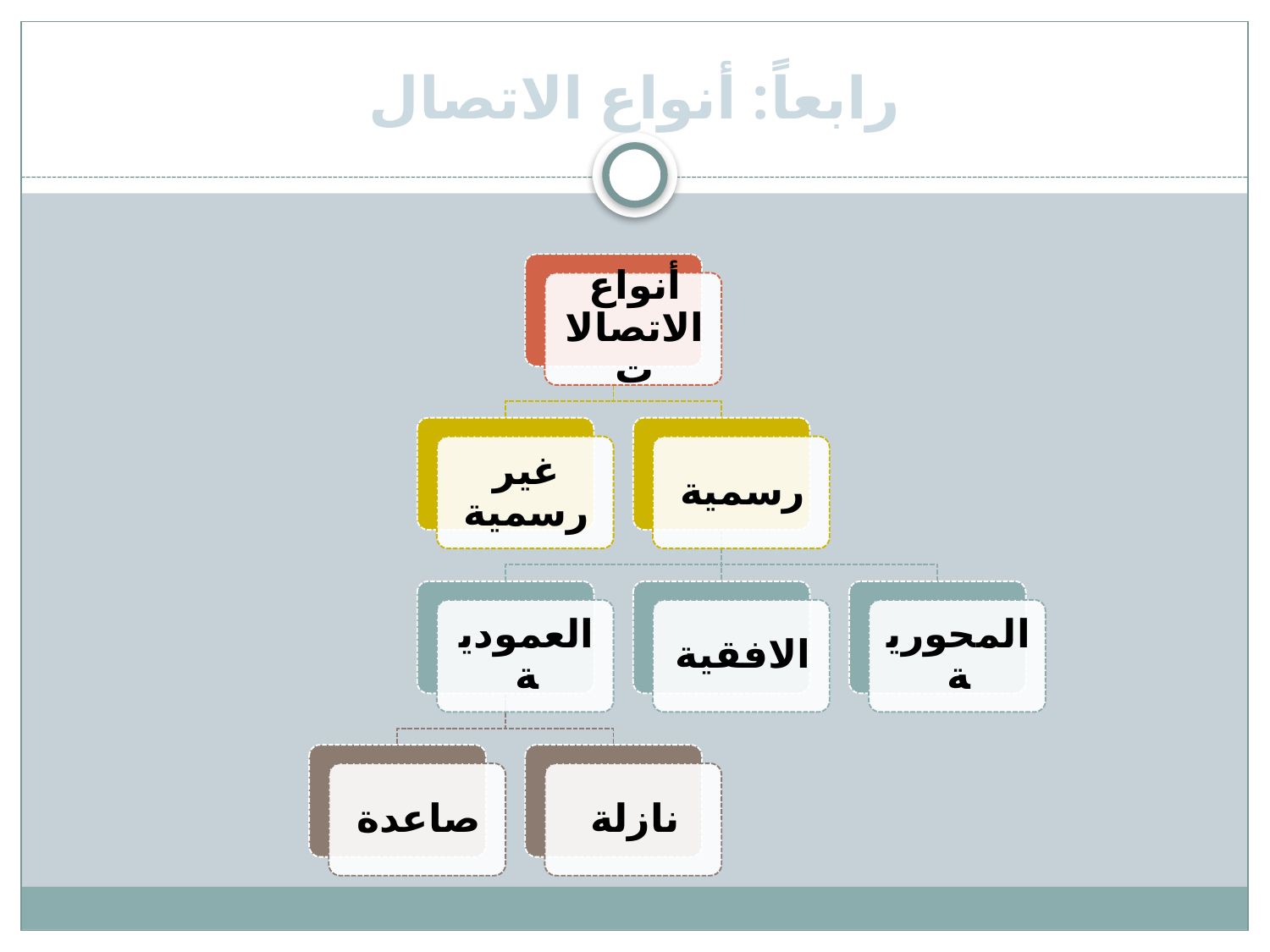

# رابعاً: أنواع الاتصال

أنواع الاتصالات
غير رسمية
رسمية
العمودية
صاعدة
نازلة
الافقية
المحورية